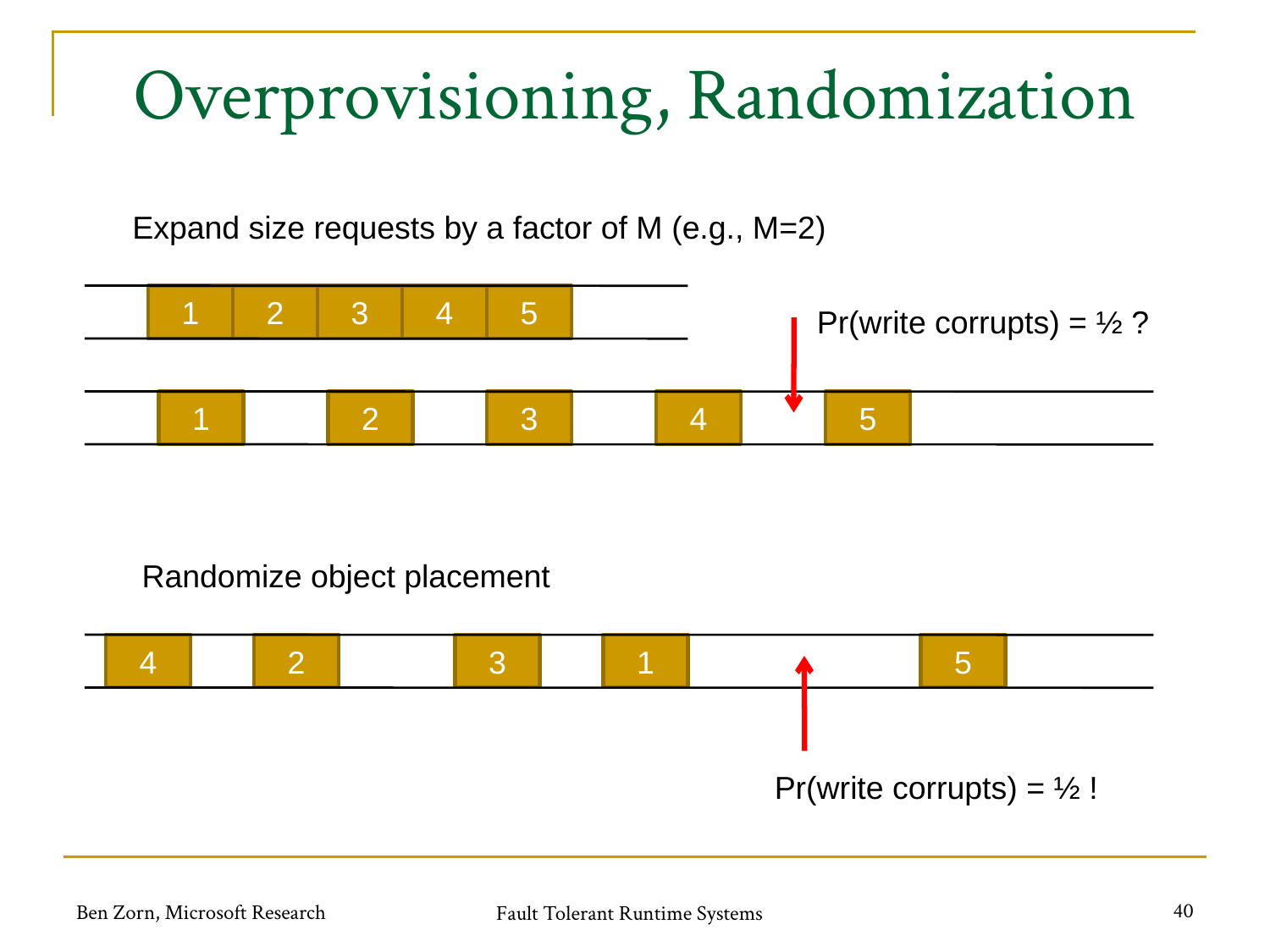

# Overprovisioning, Randomization
Expand size requests by a factor of M (e.g., M=2)
1
2
3
4
5
Pr(write corrupts) = ½ ?
1
2
3
4
5
Randomize object placement
4
2
3
1
5
Pr(write corrupts) = ½ !
Ben Zorn, Microsoft Research
40
Fault Tolerant Runtime Systems